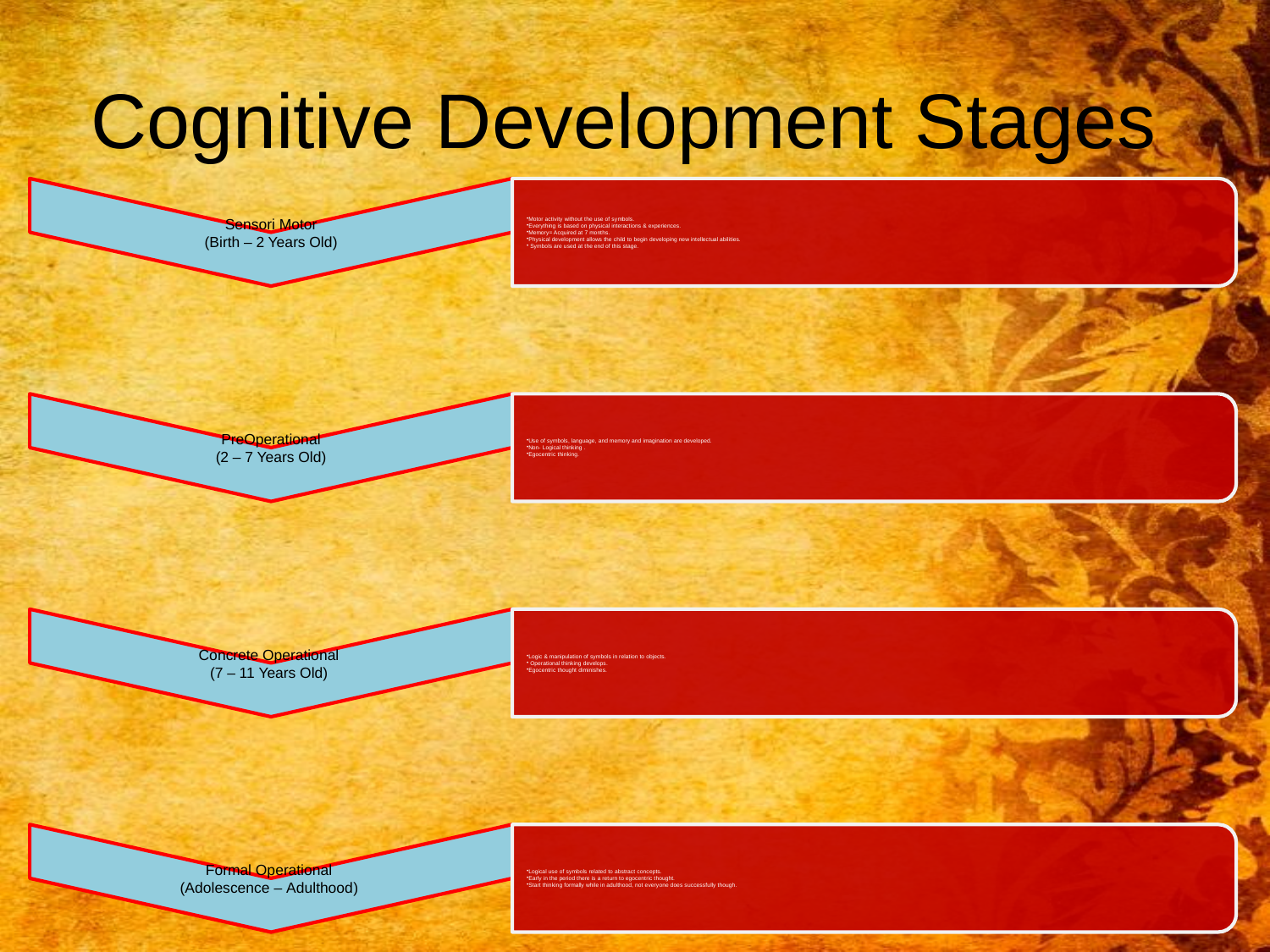

# Cognitive Development Stages
Sensori Motor
(Birth – 2 Years Old)
Motor activity without the use of symbols.
PreOperational
(2 – 7 Years Old)
Use of symbols, language, and memory and imagination are developed.
Concrete Operational
(7 – 11 Years Old)
Formal Operational
(Adolescence – Adulthood)
Everything is based on physical interactions & experiences.
Memory= Acquired at 7 months.
Physical development allows the child to begin developing new intellectual abilities.
 Symbols are used at the end of this stage.
Non- Logical thinking .
Egocentric thinking.
Logic & manipulation of symbols in relation to objects.
 Operational thinking develops.
Egocentric thought diminishes.
Logical use of symbols related to abstract concepts.
Early in the period there is a return to egocentric thought.
Start thinking formally while in adulthood, not everyone does successfully though.